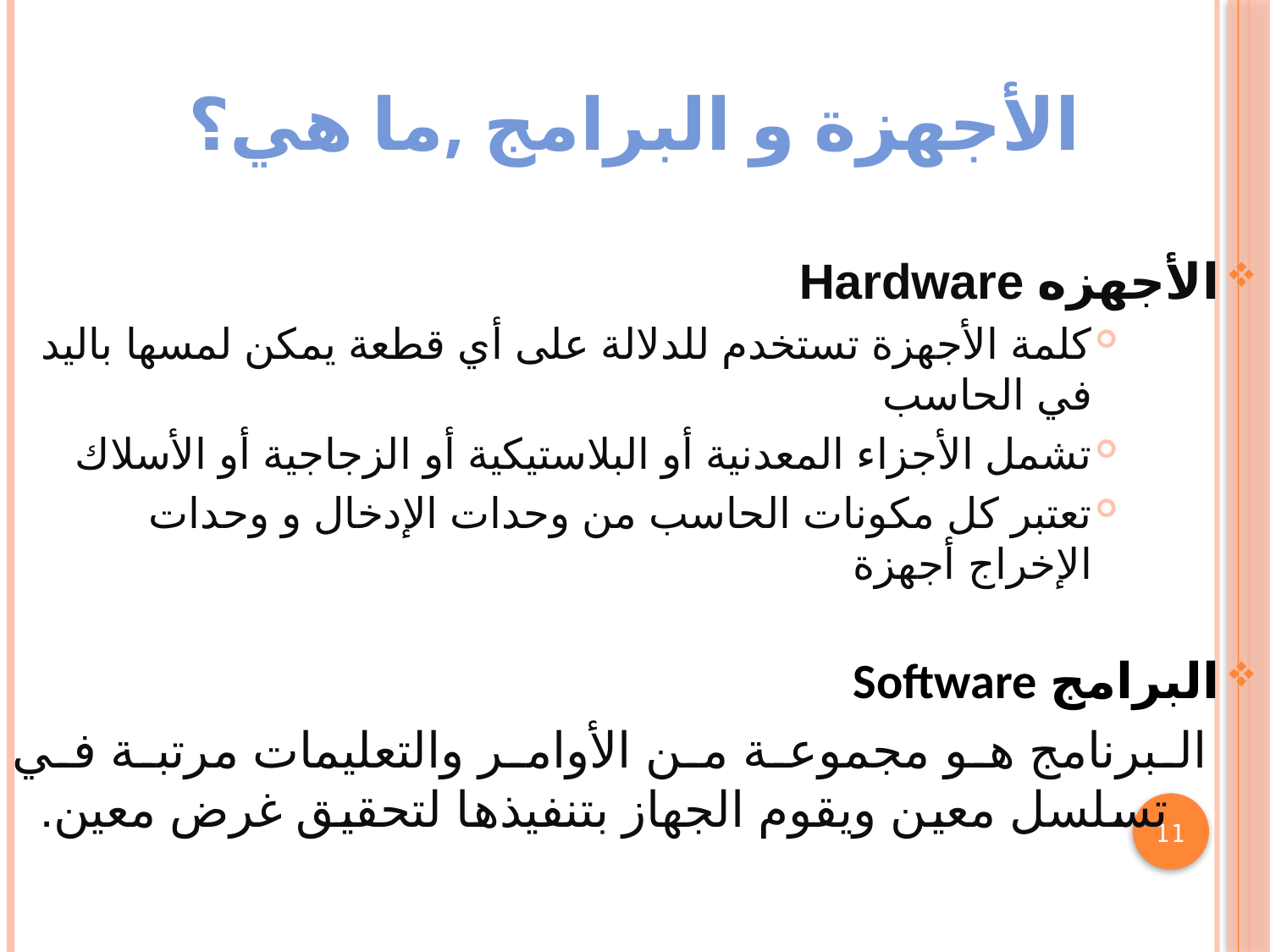

الأجهزة و البرامج ,ما هي؟
الأجهزه Hardware
كلمة الأجهزة تستخدم للدلالة على أي قطعة يمكن لمسها باليد في الحاسب
تشمل الأجزاء المعدنية أو البلاستيكية أو الزجاجية أو الأسلاك
تعتبر كل مكونات الحاسب من وحدات الإدخال و وحدات الإخراج أجهزة
البرامج Software
البرنامج هو مجموعة من الأوامر والتعليمات مرتبة في تسلسل معين ويقوم الجهاز بتنفيذها لتحقيق غرض معين.
11